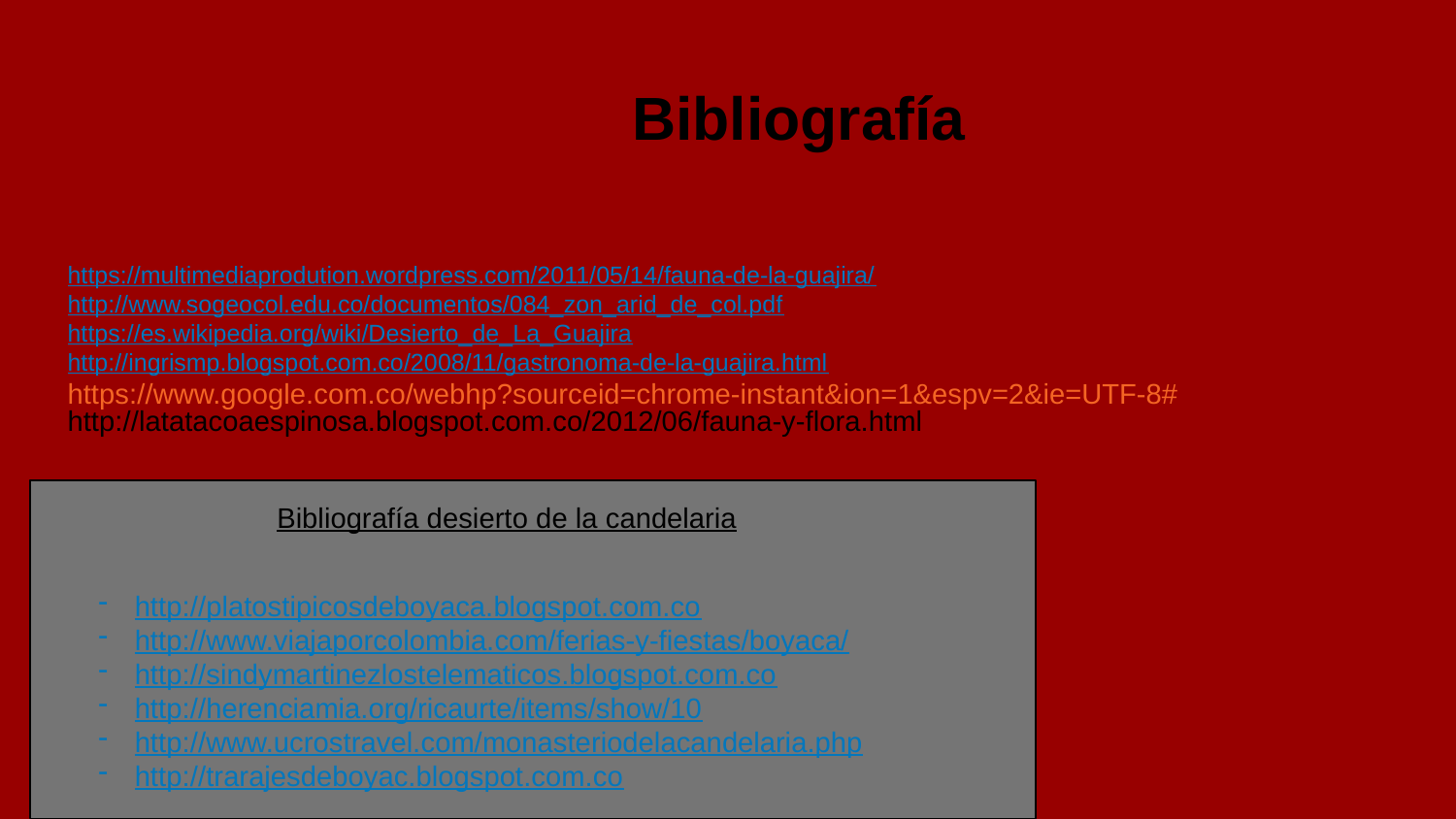

# Bibliografía
http://latatacoaespinosa.blogspot.com.co/2012/06/fauna-y-flora.html
https://multimediaprodution.wordpress.com/2011/05/14/fauna-de-la-guajira/
http://www.sogeocol.edu.co/documentos/084_zon_arid_de_col.pdf
https://es.wikipedia.org/wiki/Desierto_de_La_Guajira
http://ingrismp.blogspot.com.co/2008/11/gastronoma-de-la-guajira.html
https://www.google.com.co/webhp?sourceid=chrome-instant&ion=1&espv=2&ie=UTF-8#

Bibliografía desierto de la candelaria
http://platostipicosdeboyaca.blogspot.com.co
http://www.viajaporcolombia.com/ferias-y-fiestas/boyaca/
http://sindymartinezlostelematicos.blogspot.com.co
http://herenciamia.org/ricaurte/items/show/10
http://www.ucrostravel.com/monasteriodelacandelaria.php
http://trarajesdeboyac.blogspot.com.co